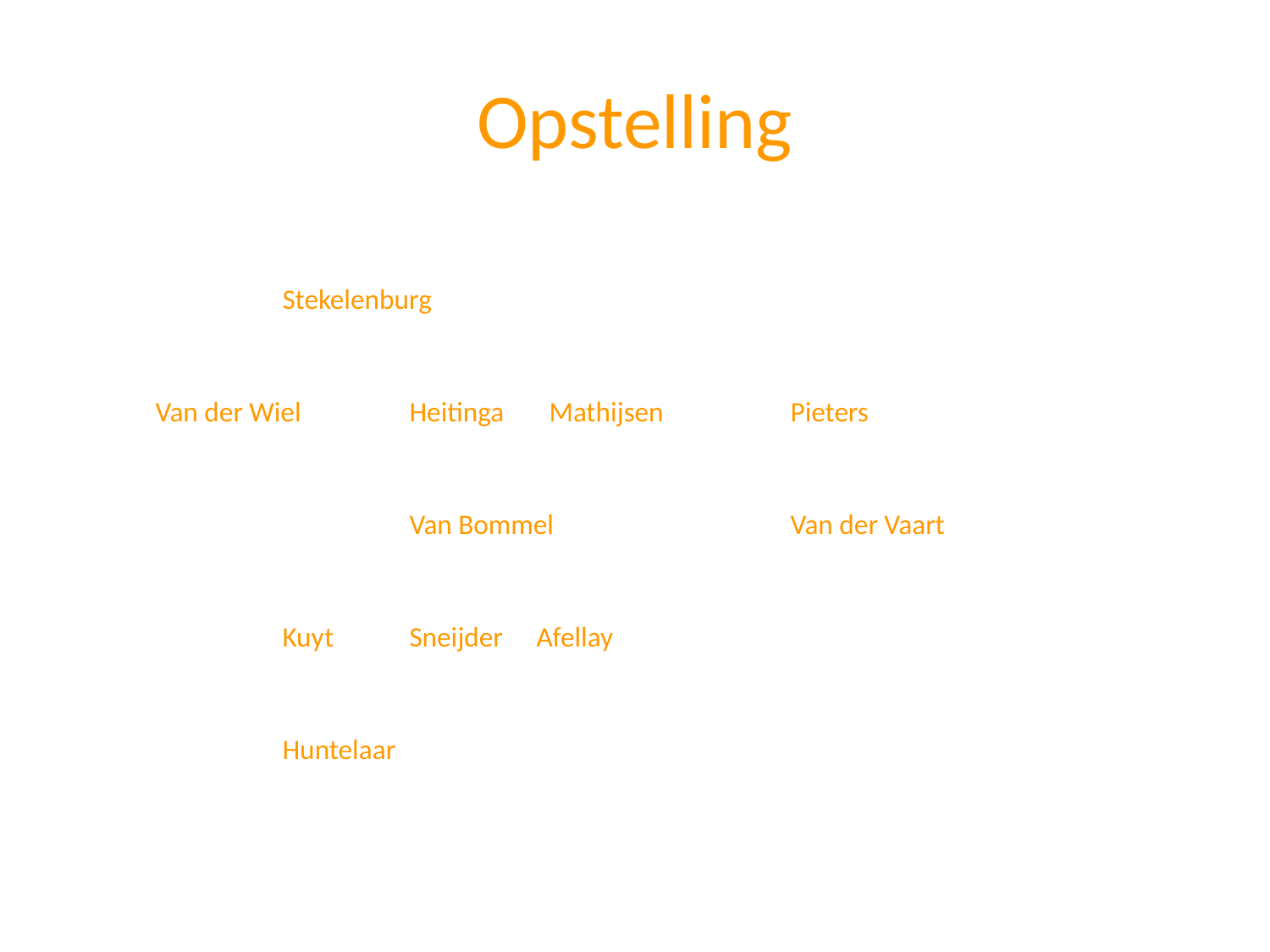

# Opstelling
		Stekelenburg

	Van der Wiel	Heitinga	  Mathijsen 	Pieters

			Van Bommel		Van der Vaart

		Kuyt	Sneijder	Afellay

		Huntelaar